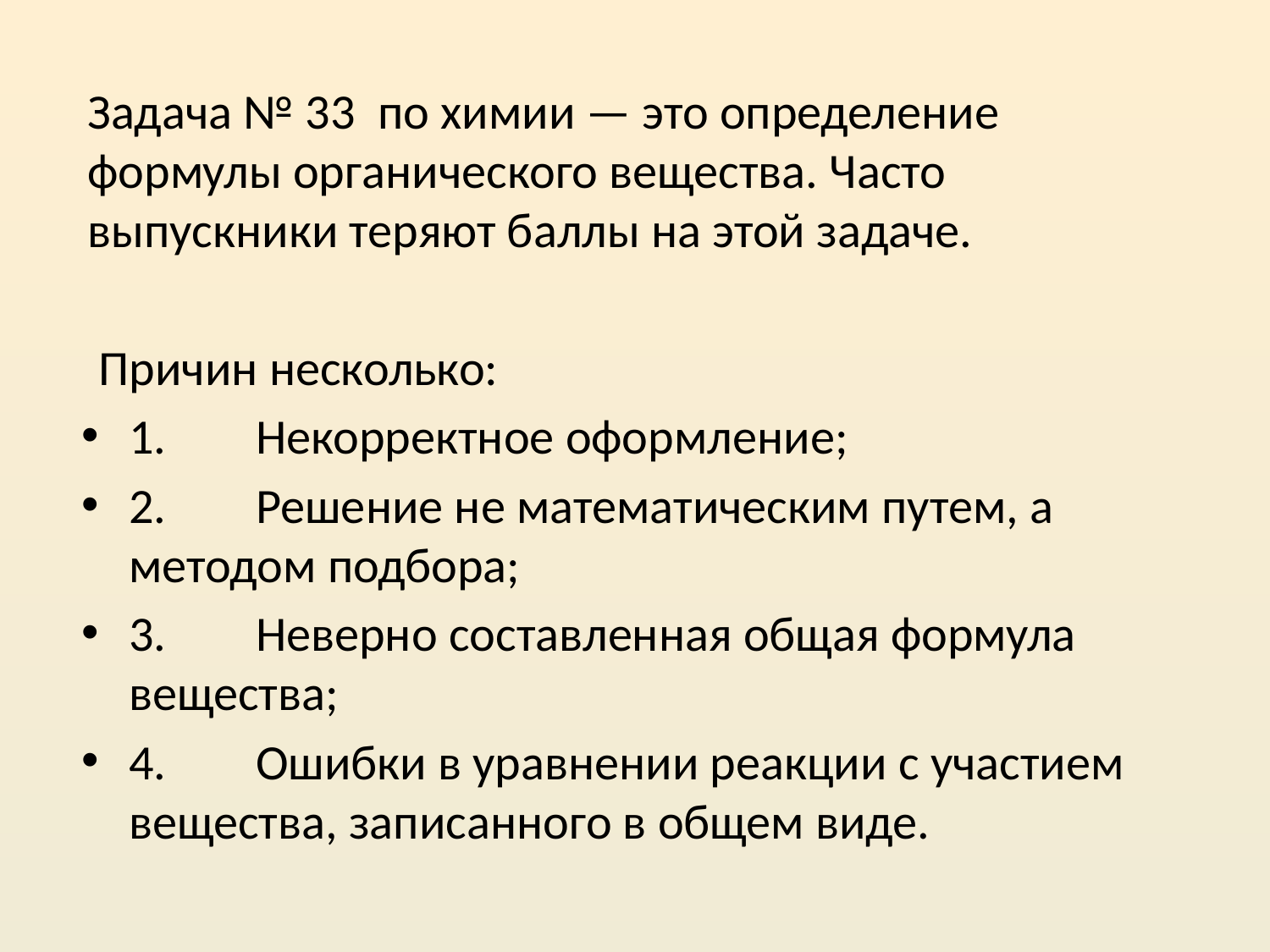

Задача № 33  по химии — это определение формулы органического вещества. Часто выпускники теряют баллы на этой задаче.

 Причин несколько:
1.	Некорректное оформление;
2.	Решение не математическим путем, а методом подбора;
3.	Неверно составленная общая формула вещества;
4.	Ошибки в уравнении реакции с участием вещества, записанного в общем виде.